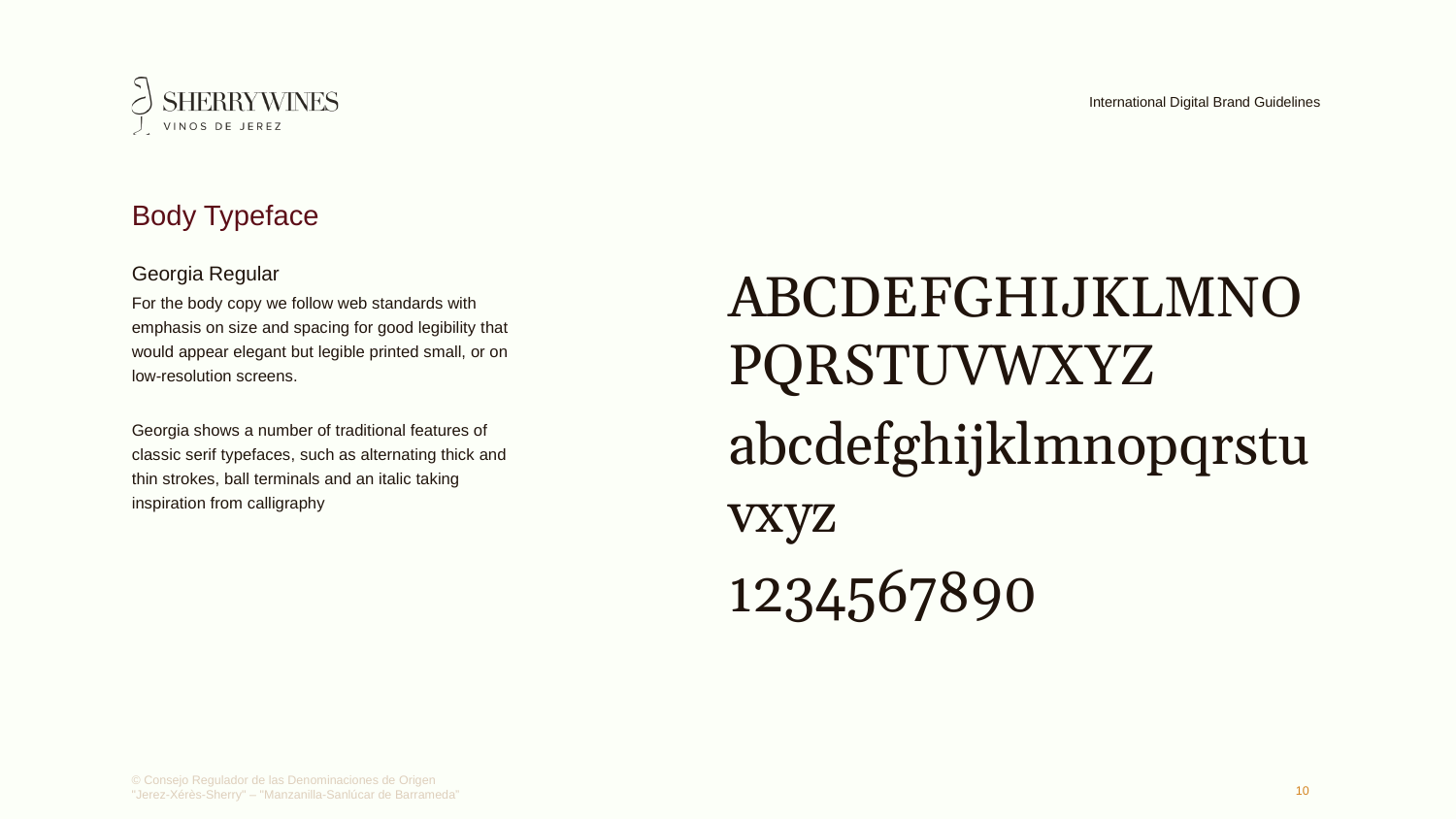

# Body Typeface
Georgia Regular
For the body copy we follow web standards with emphasis on size and spacing for good legibility that would appear elegant but legible printed small, or on low-resolution screens.

Georgia shows a number of traditional features of classic serif typefaces, such as alternating thick and thin strokes, ball terminals and an italic taking inspiration from calligraphy
ABCDEFGHIJKLMNOPQRSTUVWXYZ
abcdefghijklmnopqrstuvxyz
1234567890
10